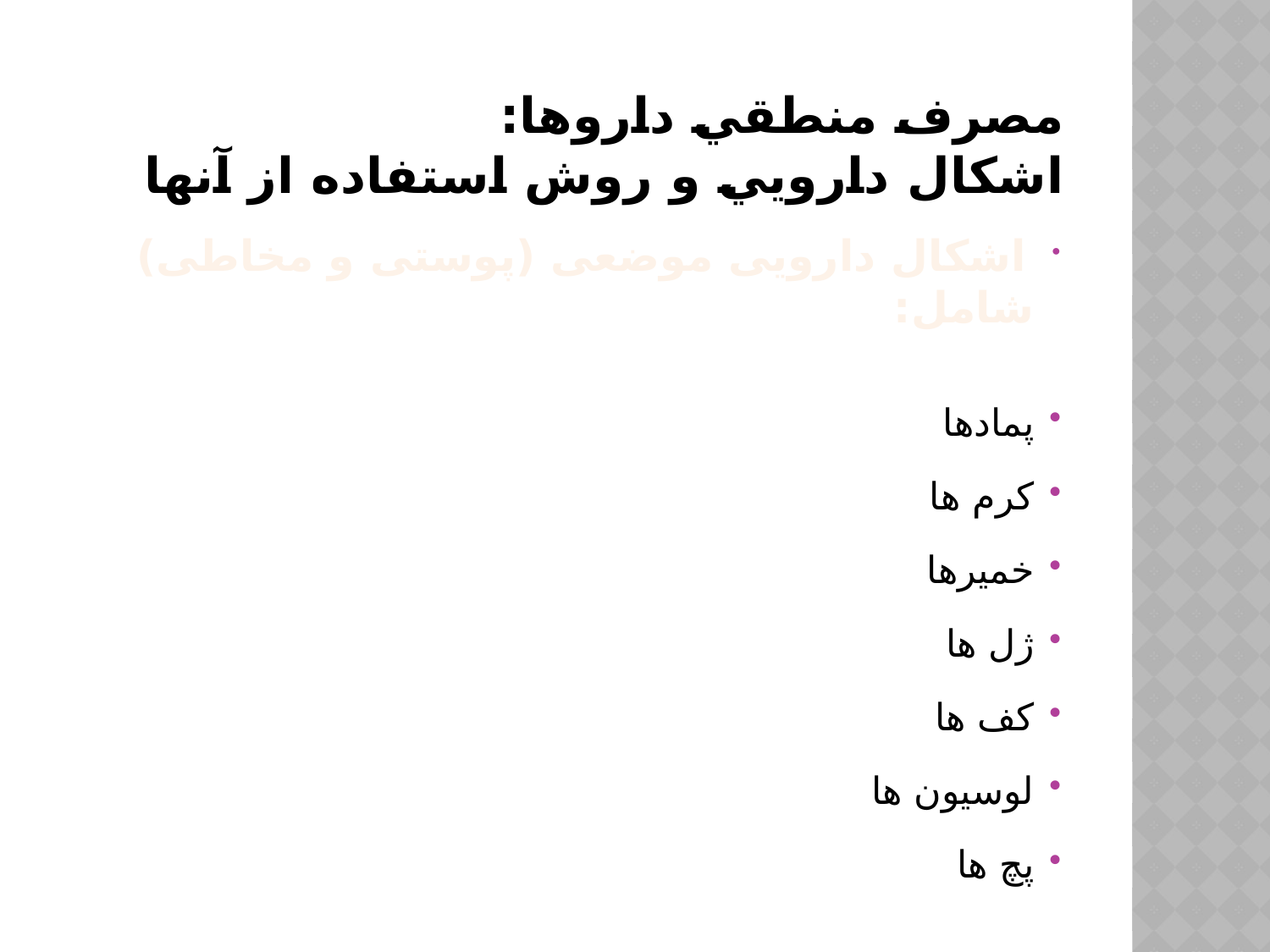

# مصرف منطقي داروها: اشكال دارويي و روش استفاده از آنها
 اشکال دارویی موضعی (پوستی و مخاطی) شامل:

پمادها
کرم ها
خمیرها
ژل ها
کف ها
لوسیون ها
پچ ها